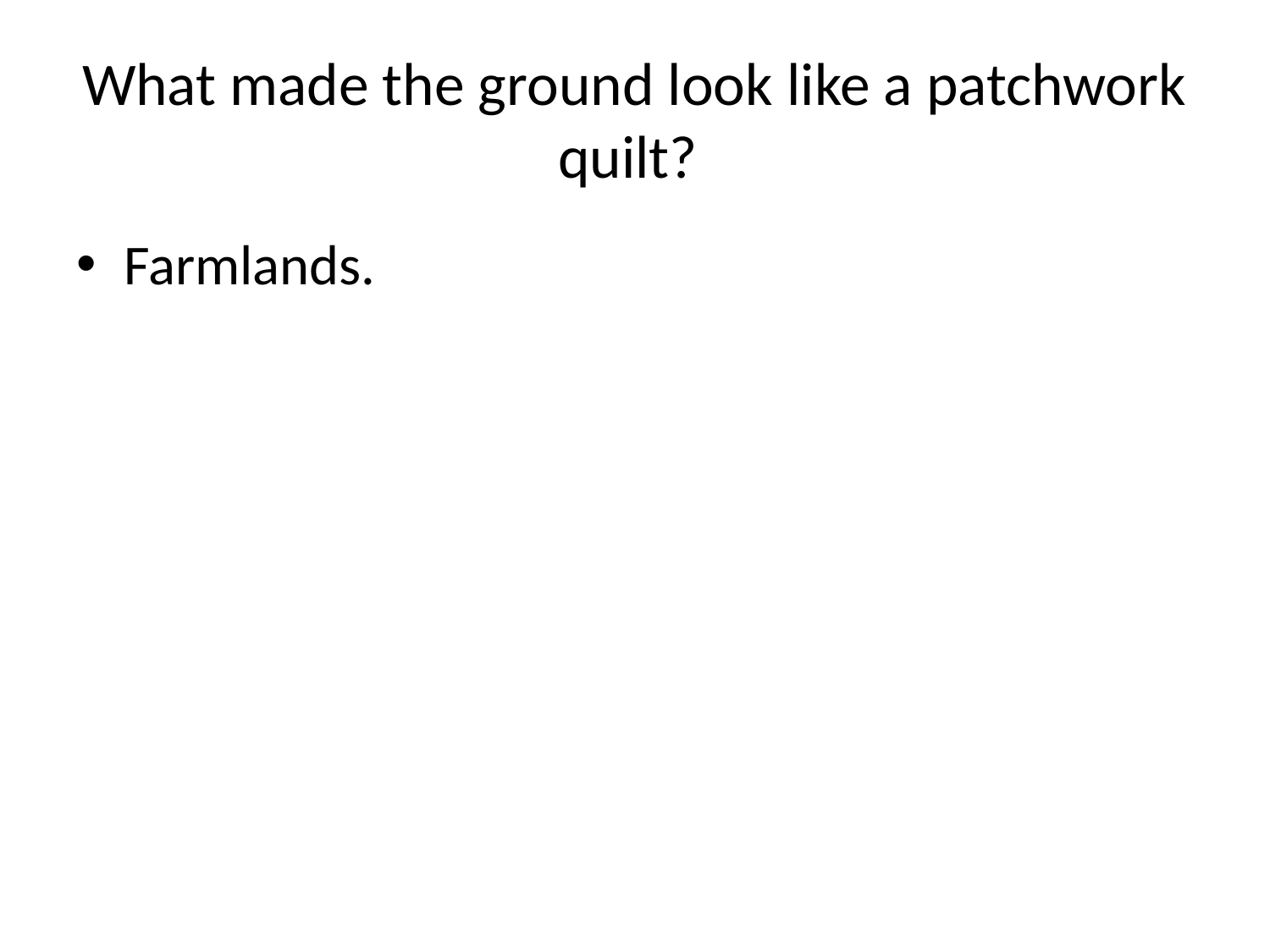

# What made the ground look like a patchwork quilt?
Farmlands.